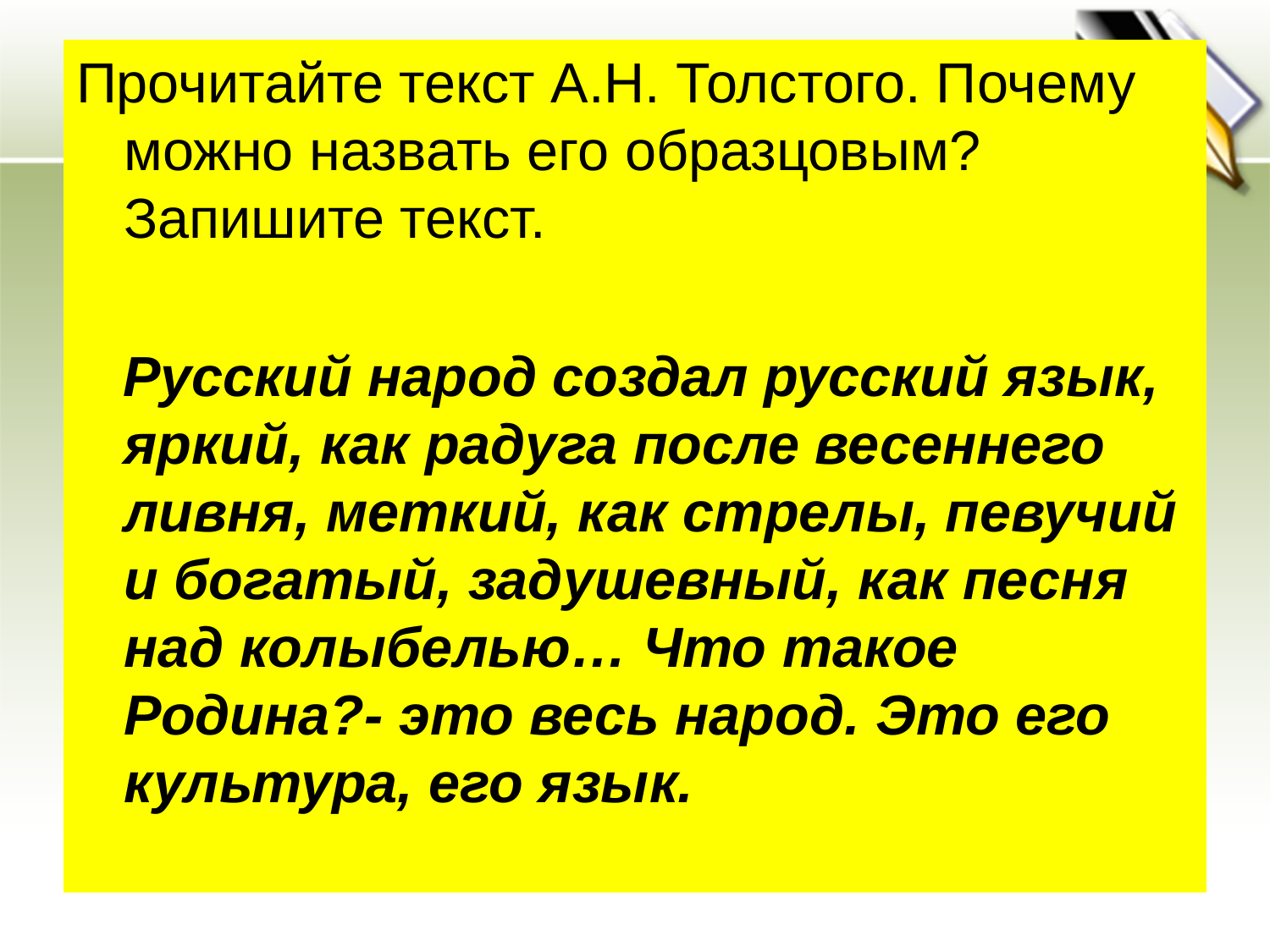

Прочитайте текст А.Н. Толстого. Почему можно назвать его образцовым? Запишите текст.

   Русский народ создал русский язык, яркий, как радуга после весеннего ливня, меткий, как стрелы, певучий и богатый, задушевный, как песня над колыбелью… Что такое Родина?- это весь народ. Это его культура, его язык.